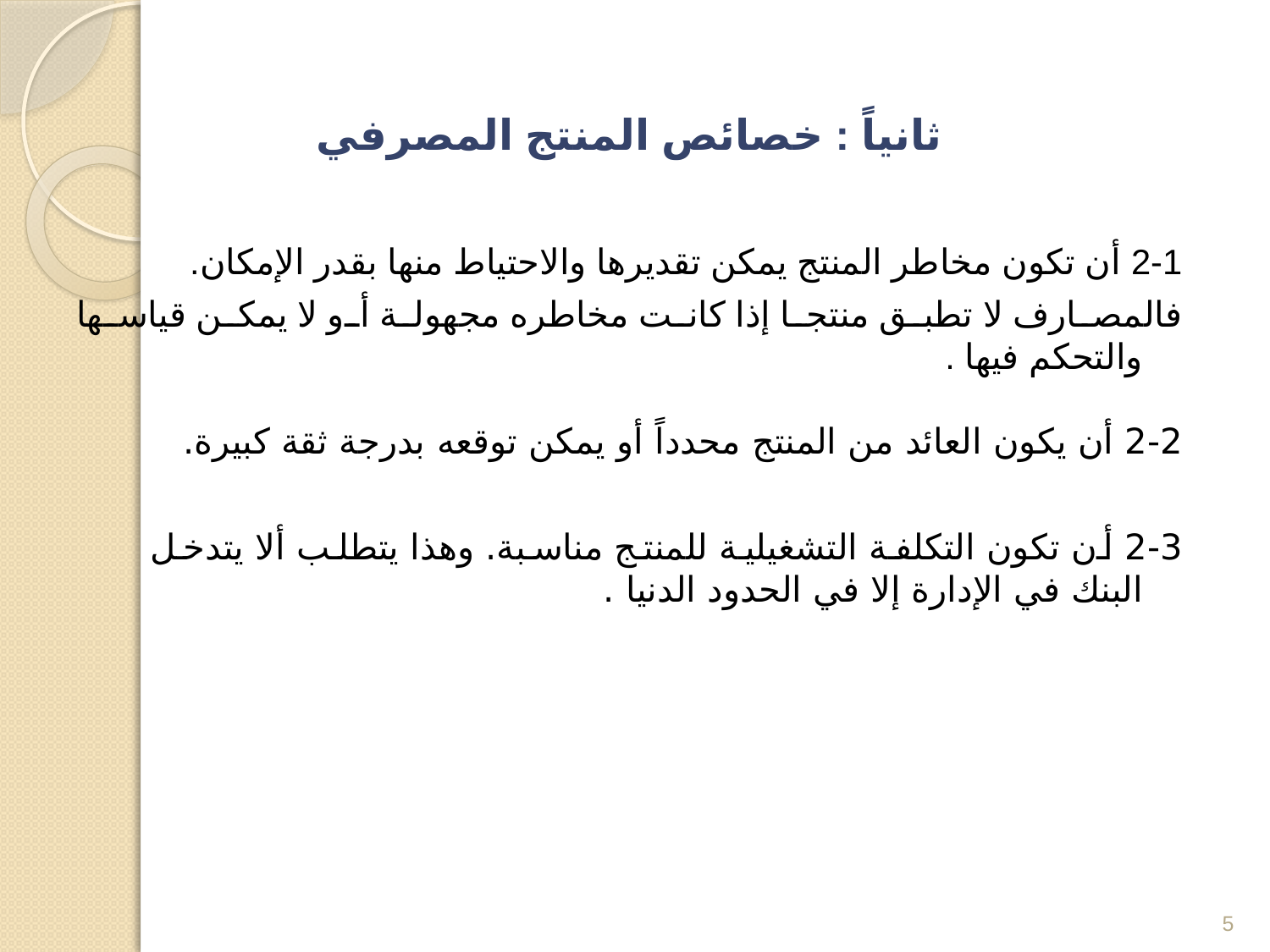

ثانياً : خصائص المنتج المصرفي

2-1 أن تكون مخاطر المنتج يمكن تقديرها والاحتياط منها بقدر الإمكان.
فالمصارف لا تطبق منتجا إذا كانت مخاطره مجهولة أو لا يمكن قياسها والتحكم فيها .

2-2 أن يكون العائد من المنتج محدداً أو يمكن توقعه بدرجة ثقة كبيرة.

2-3 أن تكون التكلفة التشغيلية للمنتج مناسبة. وهذا يتطلب ألا يتدخل البنك في الإدارة إلا في الحدود الدنيا .

5